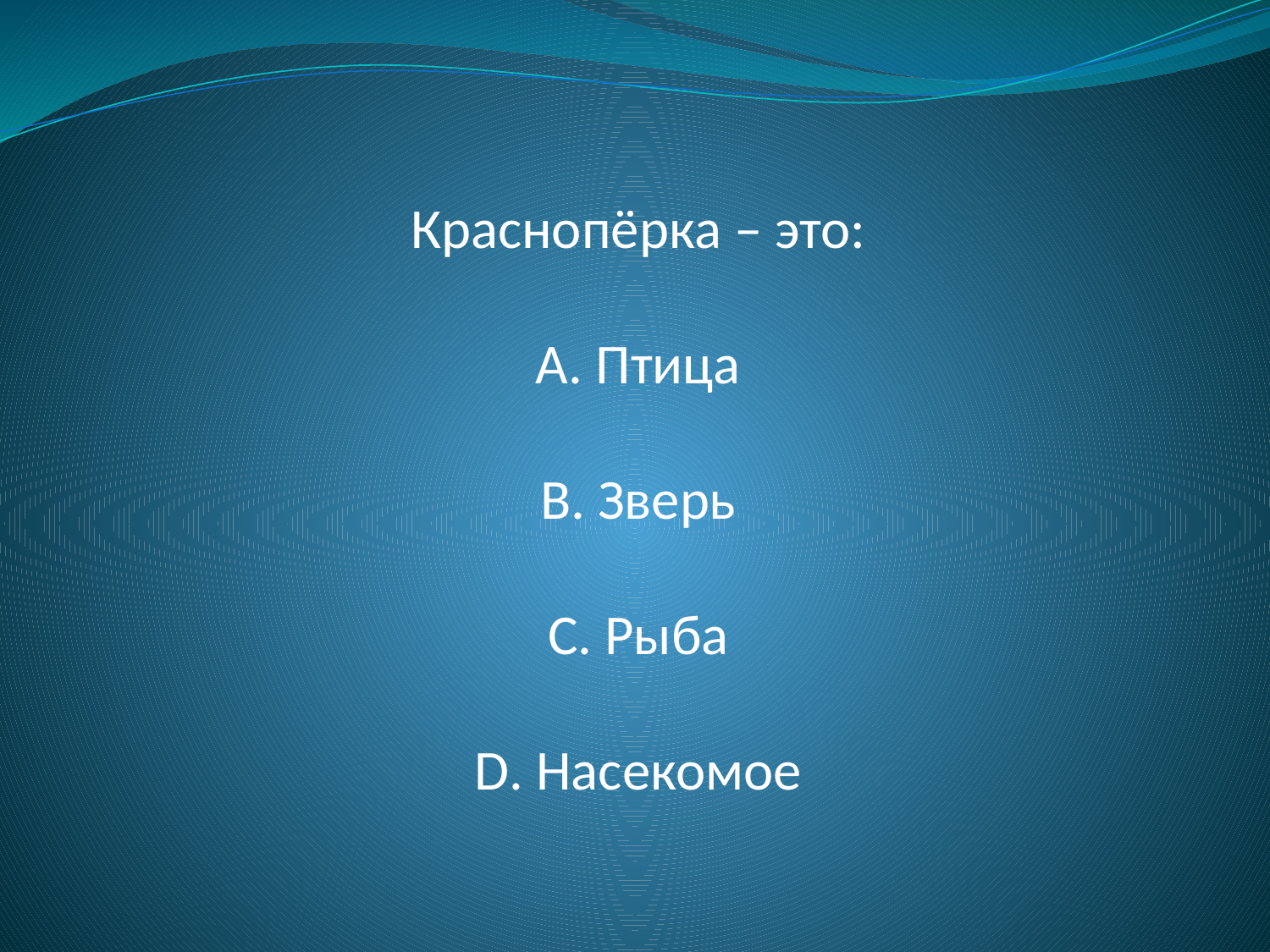

Краснопёрка – это:

А. Птица

В. Зверь

С. Рыба

D. Насекомое